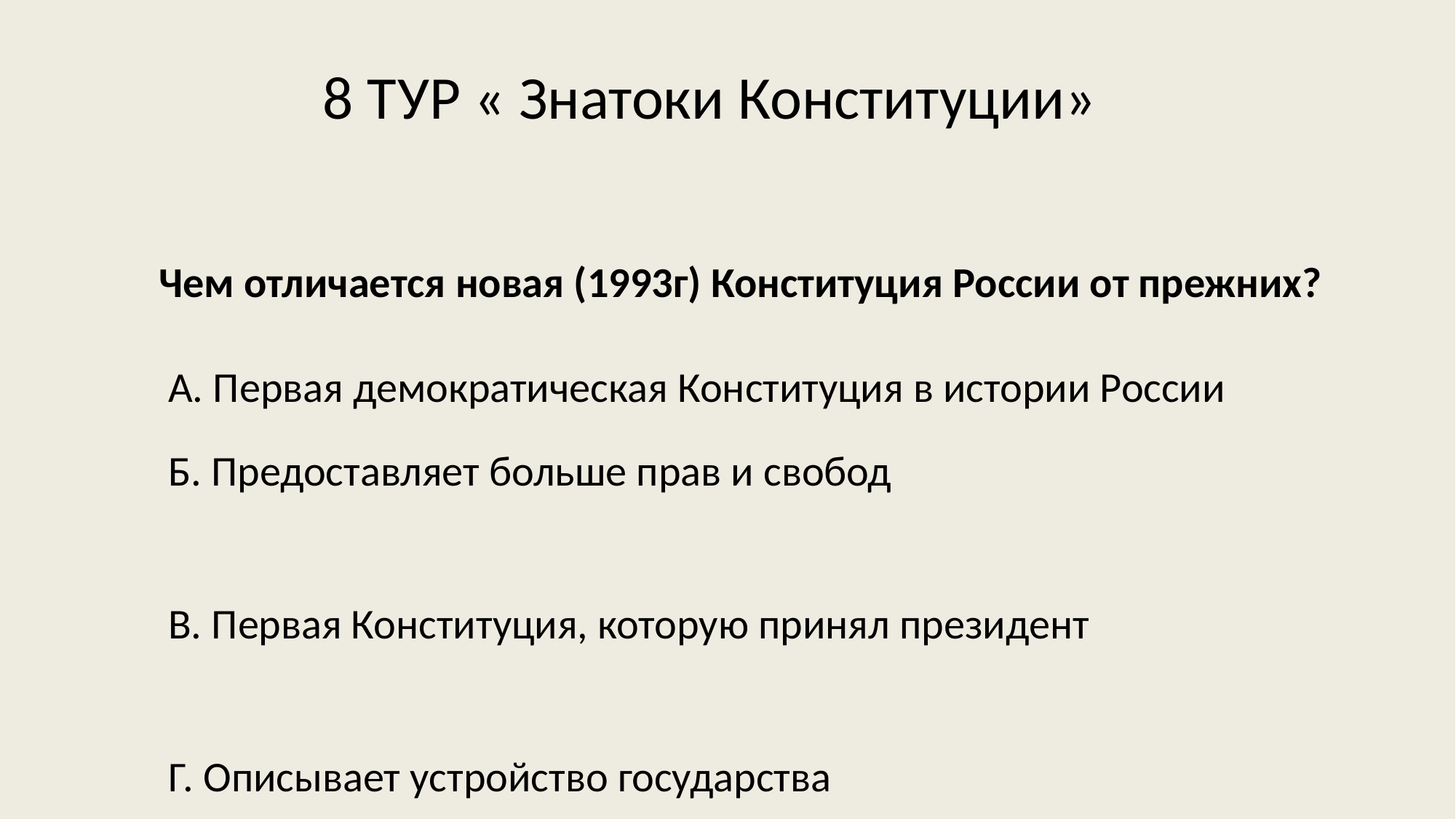

8 ТУР « Знатоки Конституции»

Чем отличается новая (1993г) Конституция России от прежних?

А. Первая демократическая Конституция в истории России

Б. Предоставляет больше прав и свобод

В. Первая Конституция, которую принял президент

Г. Описывает устройство государства